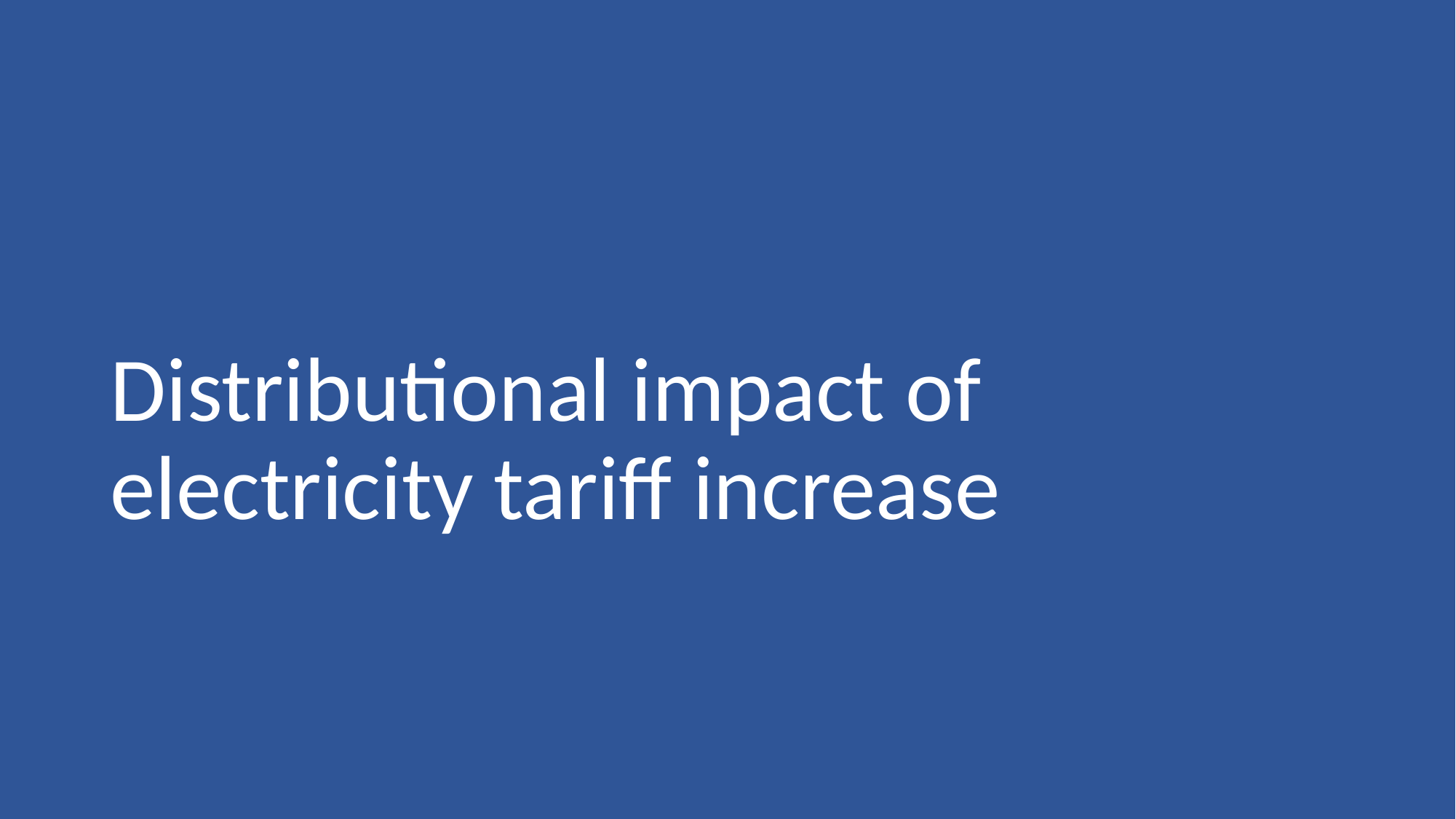

# Distributional impact of electricity tariff increase